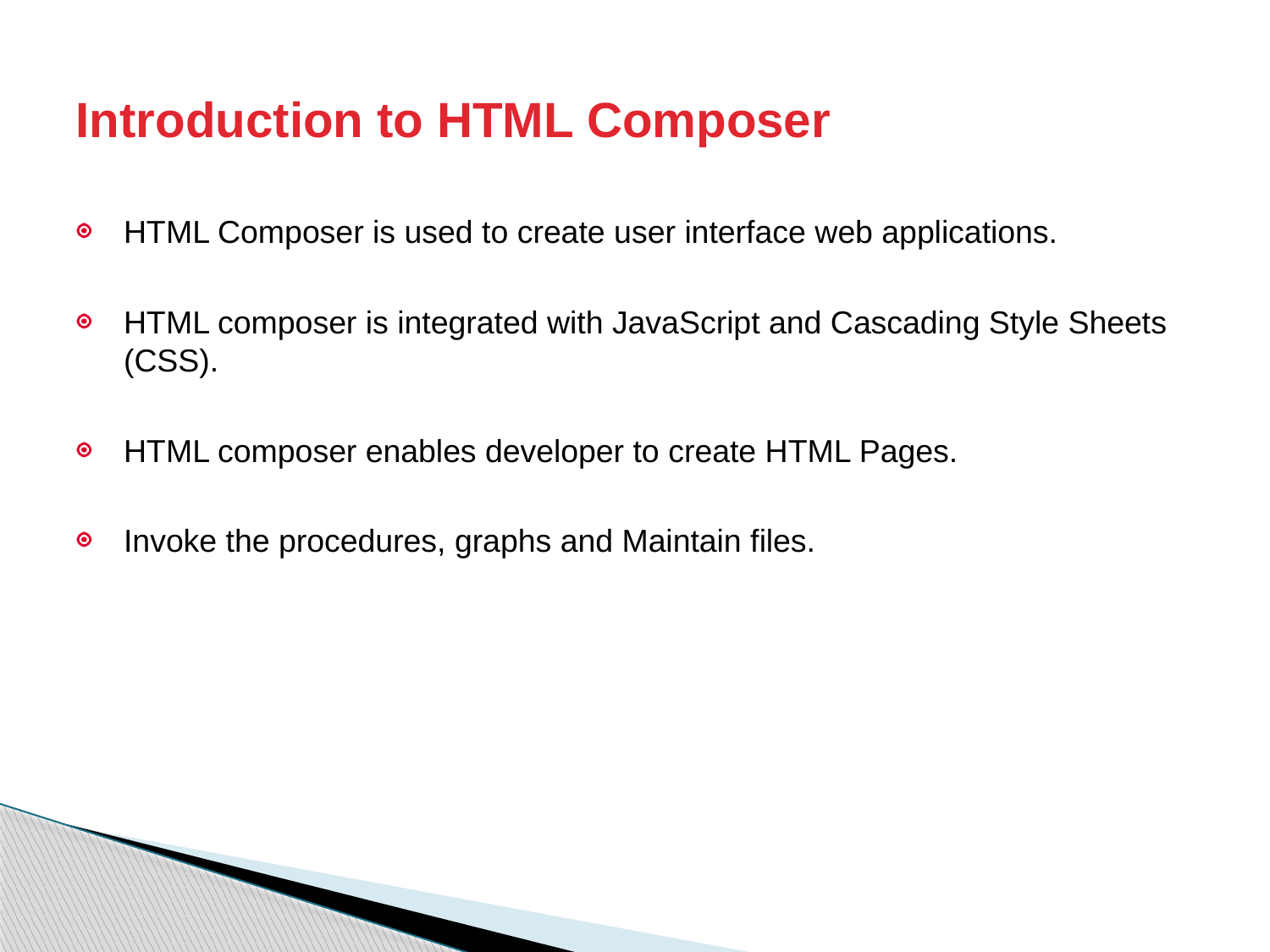

# Introduction to HTML Composer
HTML Composer is used to create user interface web applications.

HTML composer is integrated with JavaScript and Cascading Style Sheets (CSS).

HTML composer enables developer to create HTML Pages.

Invoke the procedures, graphs and Maintain files.

67